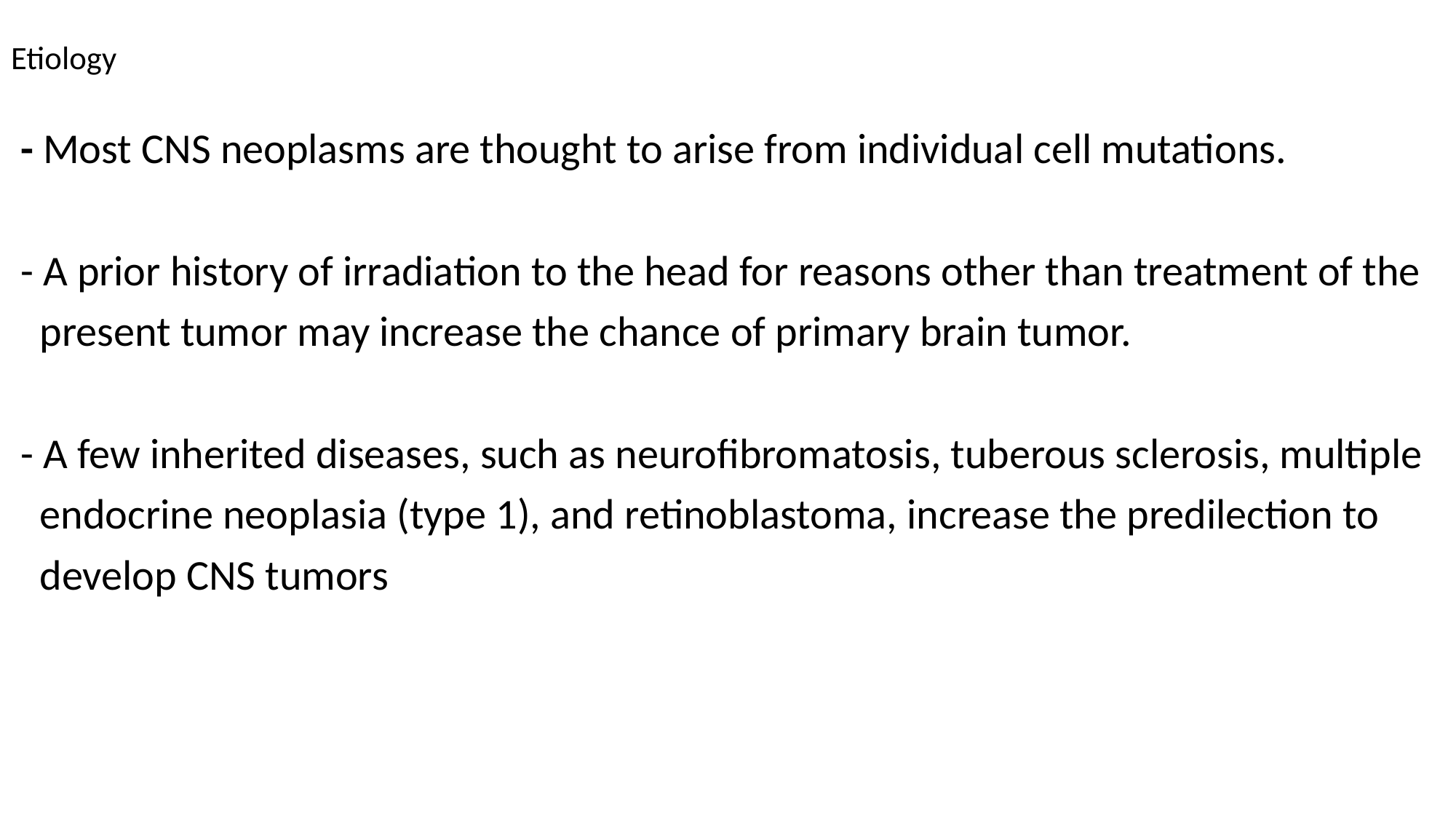

# Etiology
 - Most CNS neoplasms are thought to arise from individual cell mutations.

 - A prior history of irradiation to the head for reasons other than treatment of the
   present tumor may increase the chance of primary brain tumor.

 - A few inherited diseases, such as neurofibromatosis, tuberous sclerosis, multiple
   endocrine neoplasia (type 1), and retinoblastoma, increase the predilection to
   develop CNS tumors